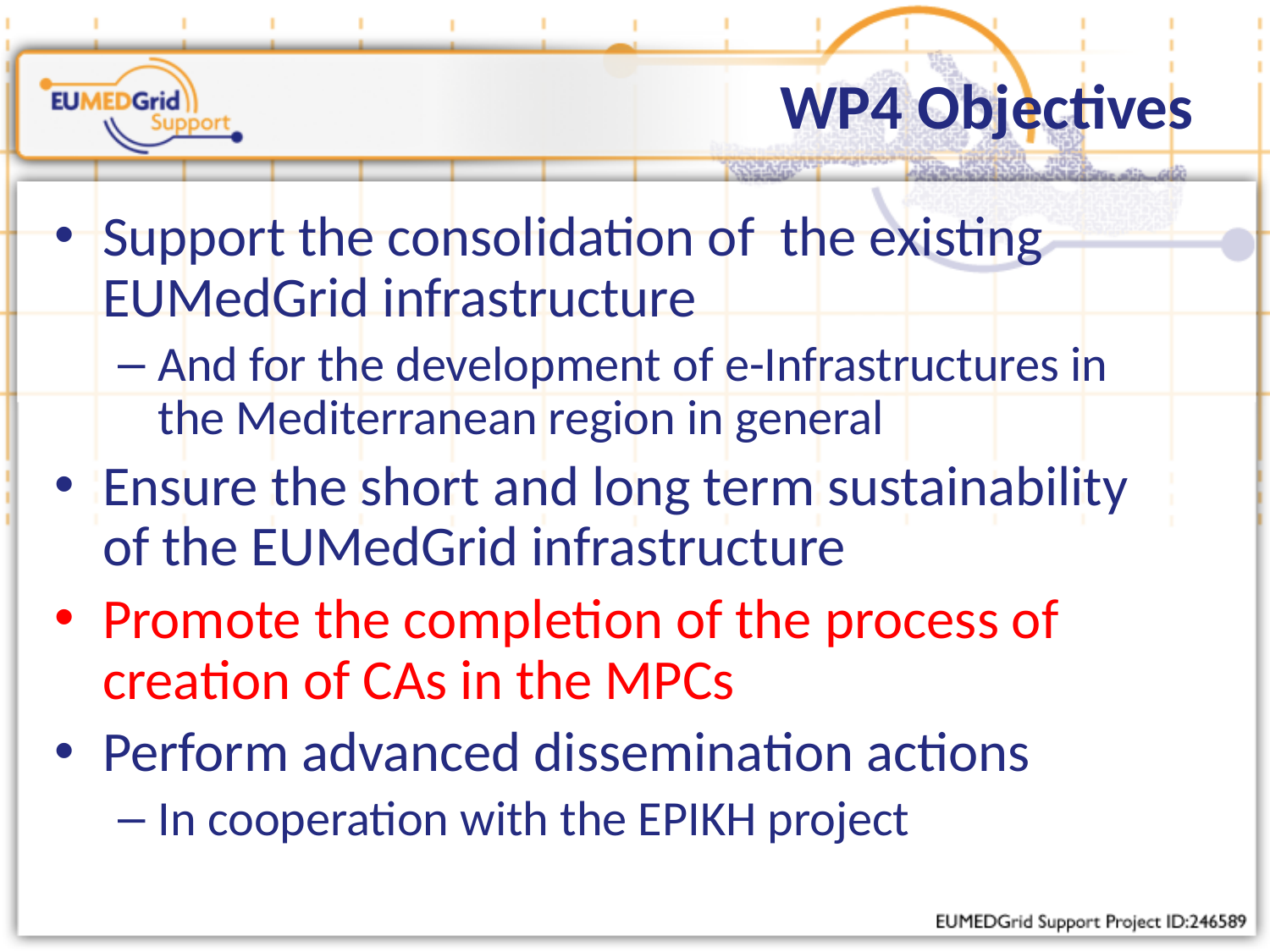

WP4 Objectives
Support the consolidation of  the existing EUMedGrid infrastructure
And for the development of e-Infrastructures in the Mediterranean region in general
Ensure the short and long term sustainability of the EUMedGrid infrastructure
Promote the completion of the process of creation of CAs in the MPCs
Perform advanced dissemination actions
In cooperation with the EPIKH project